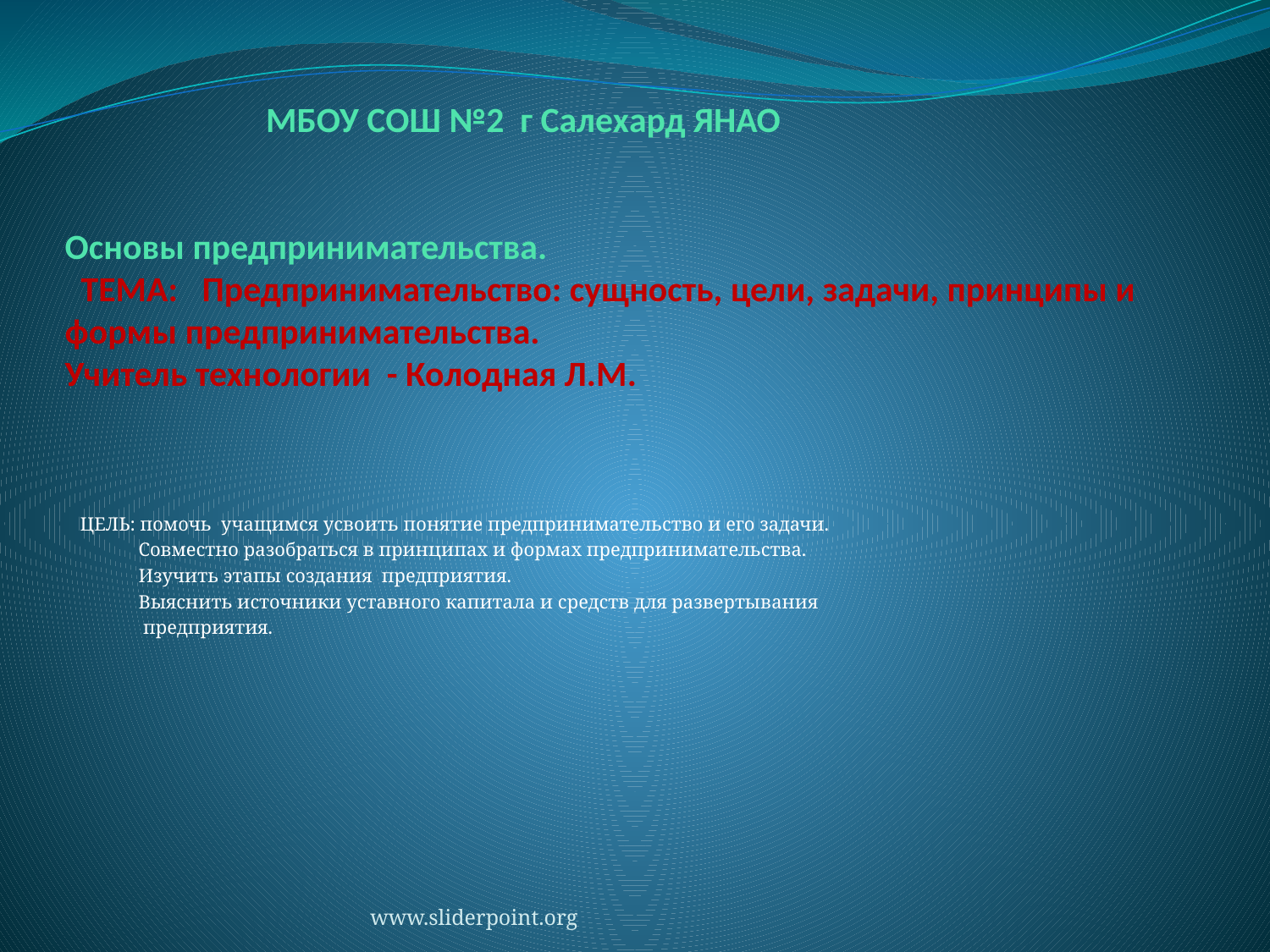

# МБОУ СОШ №2  г Салехард ЯНАО Основы предпринимательства. ТЕМА:   Предпринимательство: сущность, цели, задачи, принципы и формы предпринимательства. Учитель технологии  - Колодная Л.М.
ЦЕЛЬ: помочь  учащимся усвоить понятие предпринимательство и его задачи.
            Совместно разобраться в принципах и формах предпринимательства.
            Изучить этапы создания  предприятия.
            Выяснить источники уставного капитала и средств для развертывания
             предприятия.

www.sliderpoint.org